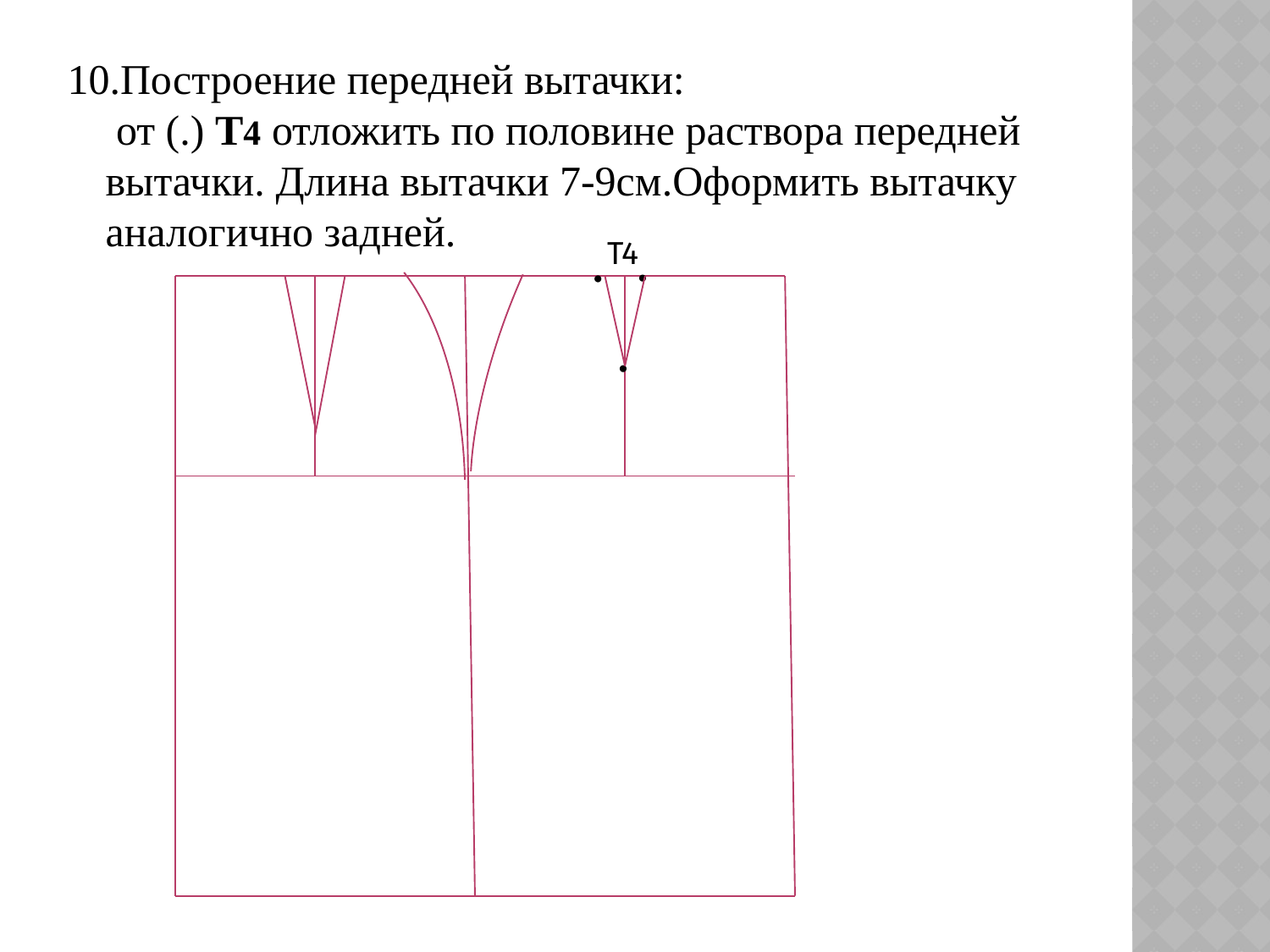

10.Построение передней вытачки:                                    от (.) Т4 отложить по половине раствора передней вытачки. Длина вытачки 7-9см.Оформить вытачку аналогично задней.

.

Т4
.
.